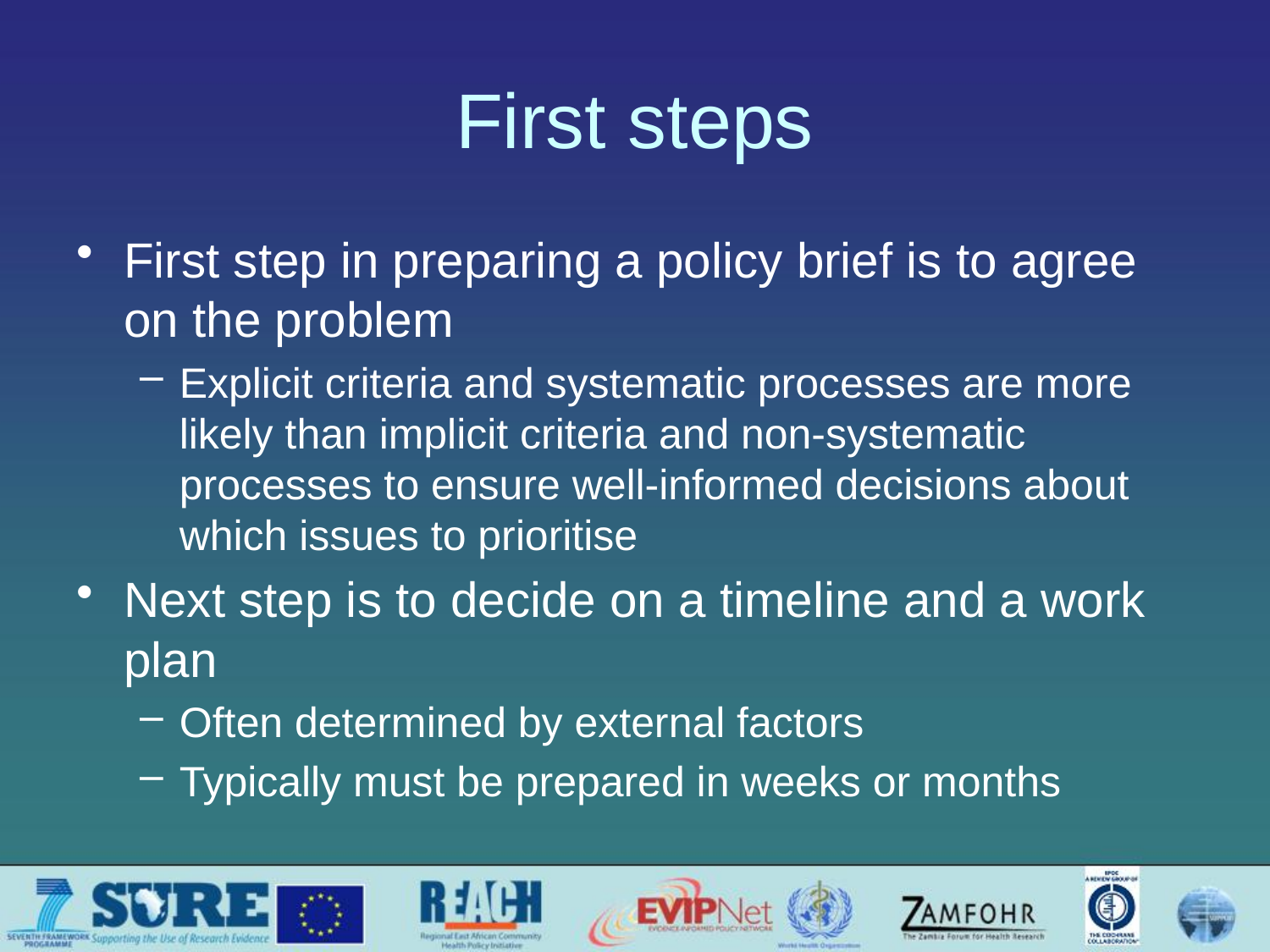

# First steps
First step in preparing a policy brief is to agree on the problem
Explicit criteria and systematic processes are more likely than implicit criteria and non-systematic processes to ensure well-informed decisions about which issues to prioritise
Next step is to decide on a timeline and a work plan
Often determined by external factors
Typically must be prepared in weeks or months